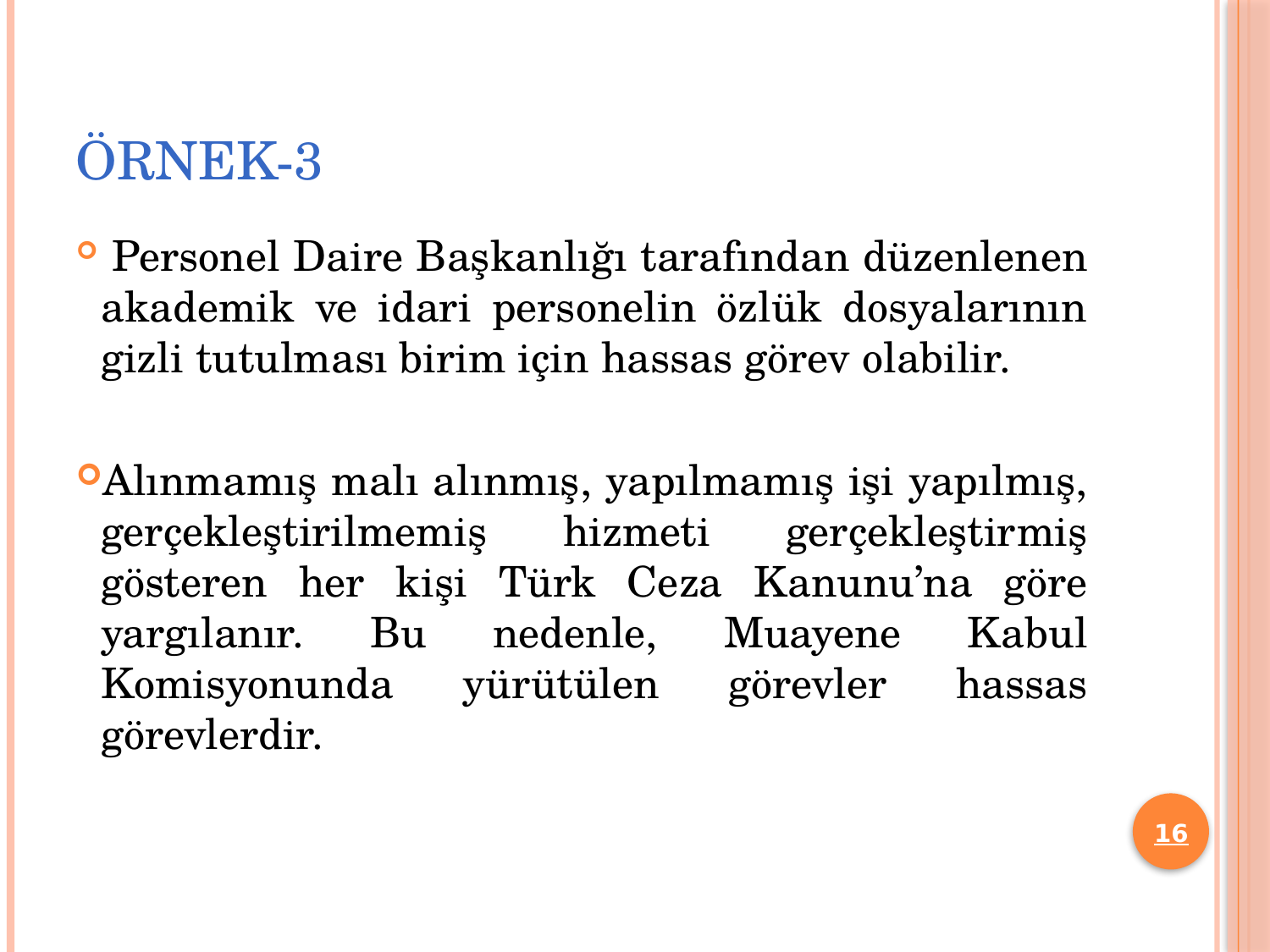

# ÖRNEK-3
 Personel Daire Başkanlığı tarafından düzenlenen akademik ve idari personelin özlük dosyalarının gizli tutulması birim için hassas görev olabilir.

Alınmamış malı alınmış, yapılmamış işi yapılmış, gerçekleştirilmemiş hizmeti gerçekleştirmiş gösteren her kişi Türk Ceza Kanunu’na göre yargılanır. Bu nedenle, Muayene Kabul Komisyonunda yürütülen görevler hassas görevlerdir.

16